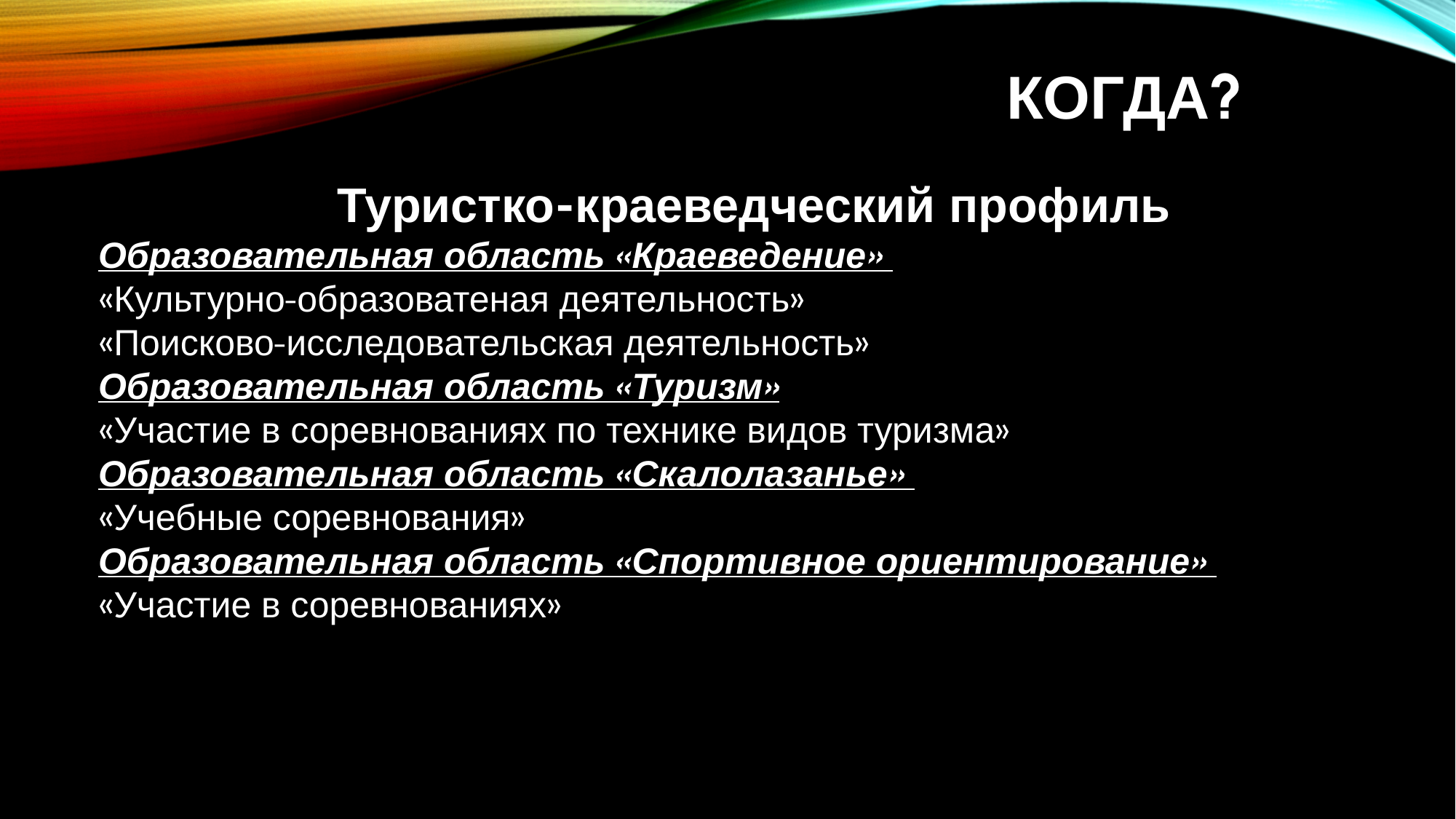

# когда?
Туристко-краеведческий профиль
Образовательная область «Краеведение»
«Культурно-образоватеная деятельность»
«Поисково-исследовательская деятельность»
Образовательная область «Туризм»
«Участие в соревнованиях по технике видов туризма»
Образовательная область «Скалолазанье»
«Учебные соревнования»
Образовательная область «Спортивное ориентирование»
«Участие в соревнованиях»